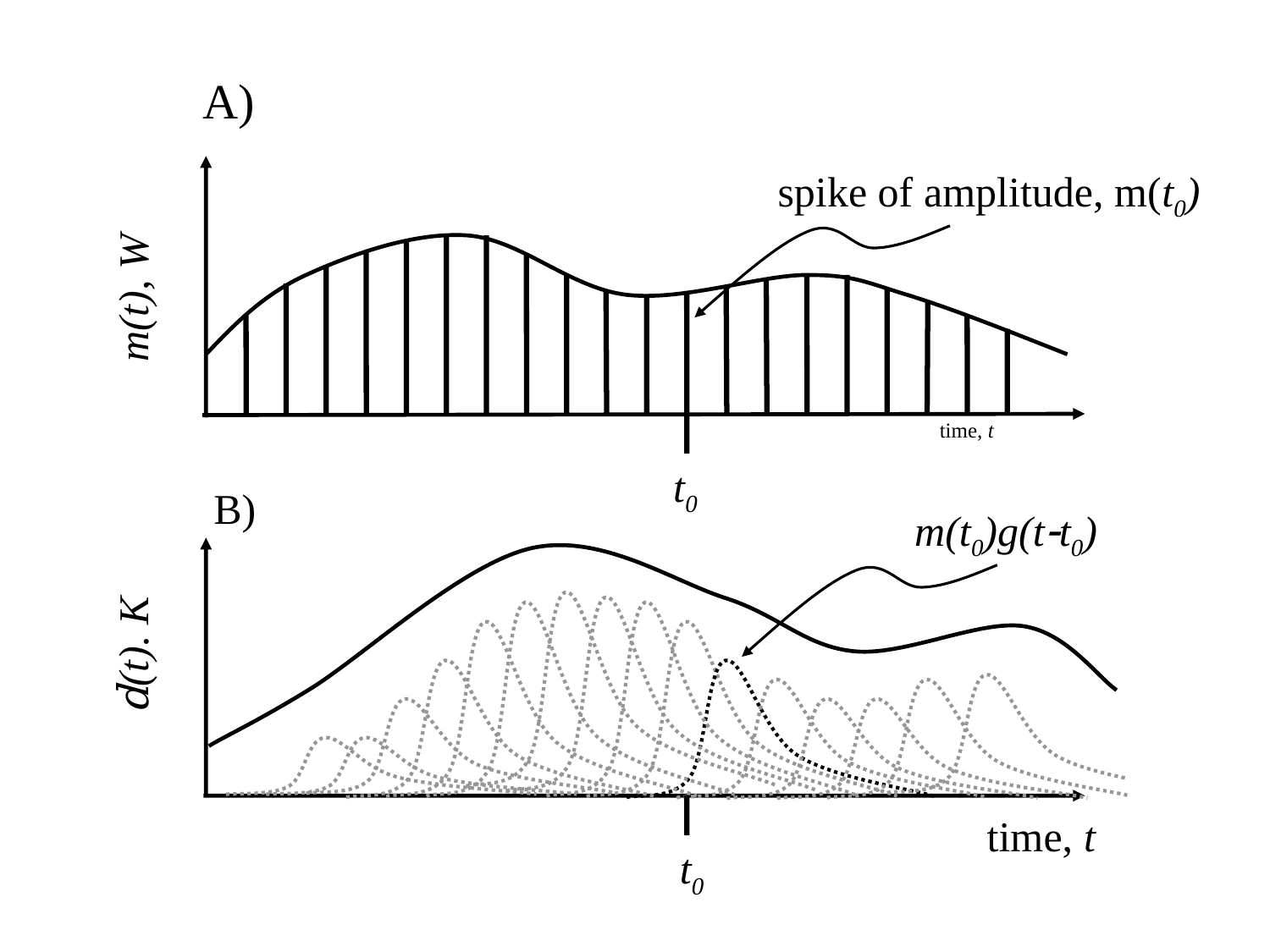

A)

spike of amplitude, m(t0)

m(t), W

time, t
t0
B)
m(t0)g(t−t0)

d(t). K

time, t
t0